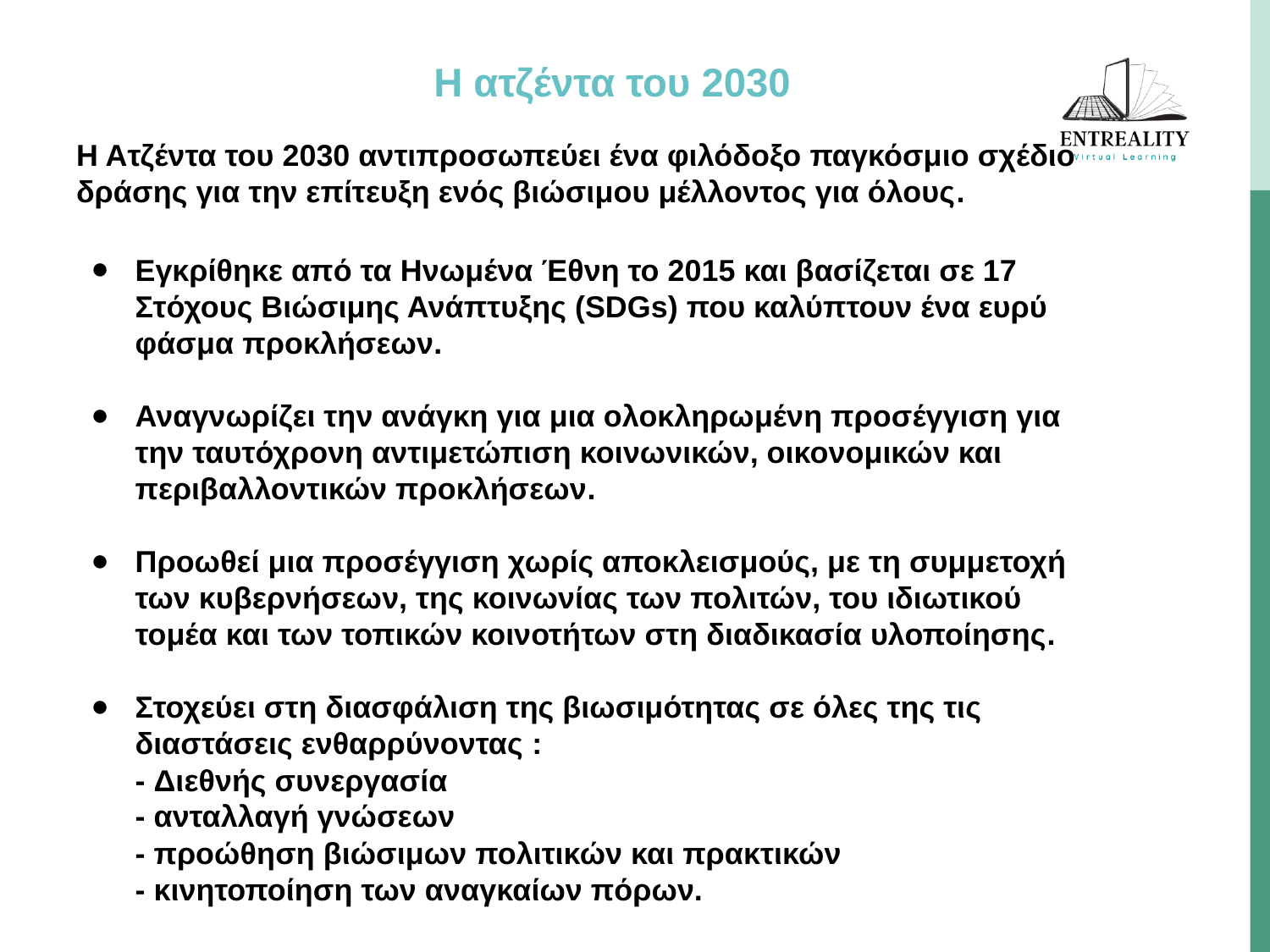

# Η ατζέντα του 2030
Η Ατζέντα του 2030 αντιπροσωπεύει ένα φιλόδοξο παγκόσμιο σχέδιο δράσης για την επίτευξη ενός βιώσιμου μέλλοντος για όλους.
Εγκρίθηκε από τα Ηνωμένα Έθνη το 2015 και βασίζεται σε 17 Στόχους Βιώσιμης Ανάπτυξης (SDGs) που καλύπτουν ένα ευρύ φάσμα προκλήσεων.
Αναγνωρίζει την ανάγκη για μια ολοκληρωμένη προσέγγιση για την ταυτόχρονη αντιμετώπιση κοινωνικών, οικονομικών και περιβαλλοντικών προκλήσεων.
Προωθεί μια προσέγγιση χωρίς αποκλεισμούς, με τη συμμετοχή των κυβερνήσεων, της κοινωνίας των πολιτών, του ιδιωτικού τομέα και των τοπικών κοινοτήτων στη διαδικασία υλοποίησης.
Στοχεύει στη διασφάλιση της βιωσιμότητας σε όλες της τις διαστάσεις ενθαρρύνοντας :
- Διεθνής συνεργασία
- ανταλλαγή γνώσεων
- προώθηση βιώσιμων πολιτικών και πρακτικών
- κινητοποίηση των αναγκαίων πόρων.